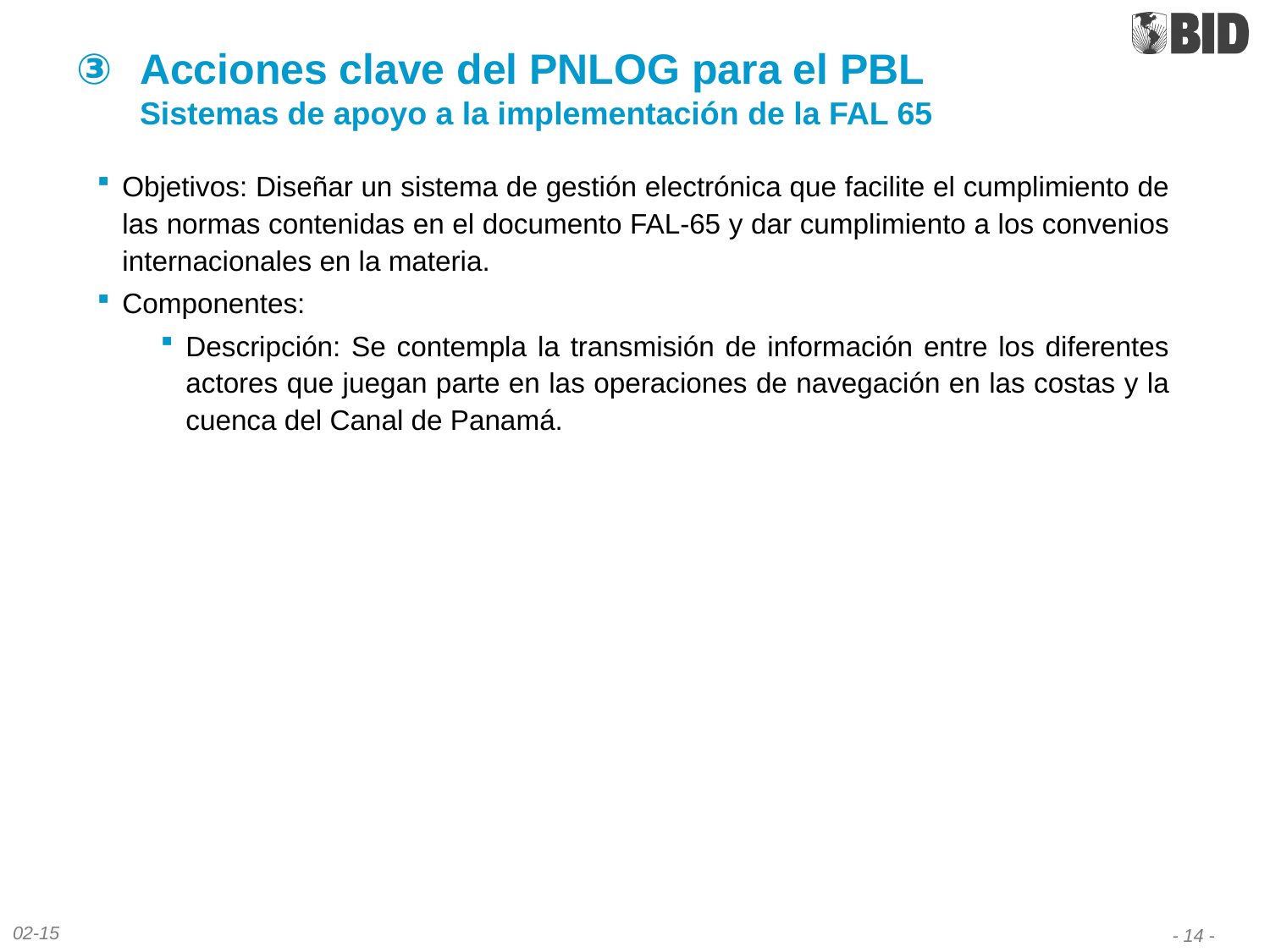

# Acciones clave del PNLOG para el PBL Sistemas de apoyo a la implementación de la FAL 65
Objetivos: Diseñar un sistema de gestión electrónica que facilite el cumplimiento de las normas contenidas en el documento FAL-65 y dar cumplimiento a los convenios internacionales en la materia.
Componentes:
Descripción: Se contempla la transmisión de información entre los diferentes actores que juegan parte en las operaciones de navegación en las costas y la cuenca del Canal de Panamá.
02-15
- 14 -